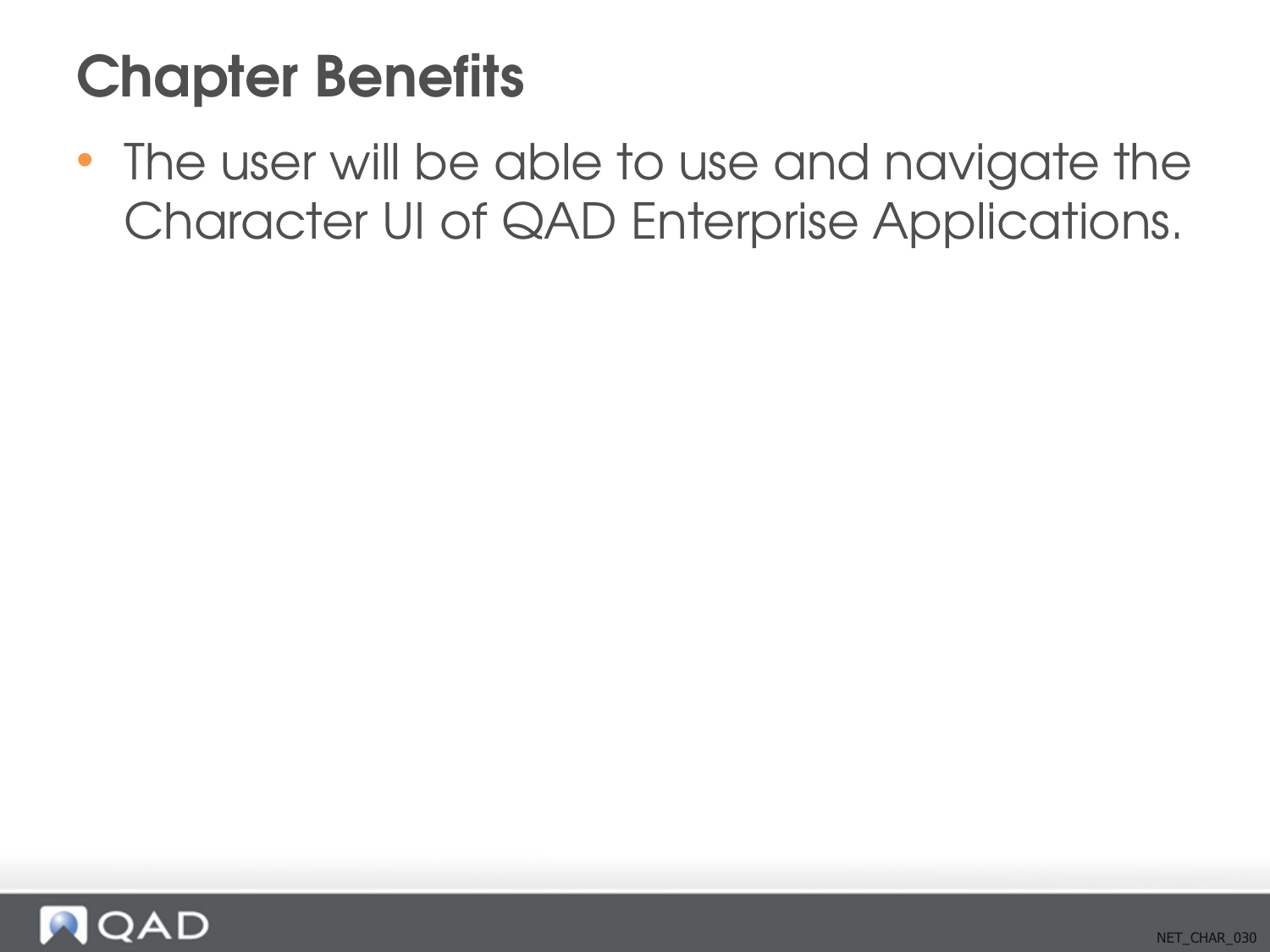

# Chapter Benefits
The user will be able to use and navigate the Character UI of QAD Enterprise Applications.
NET_CHAR_030